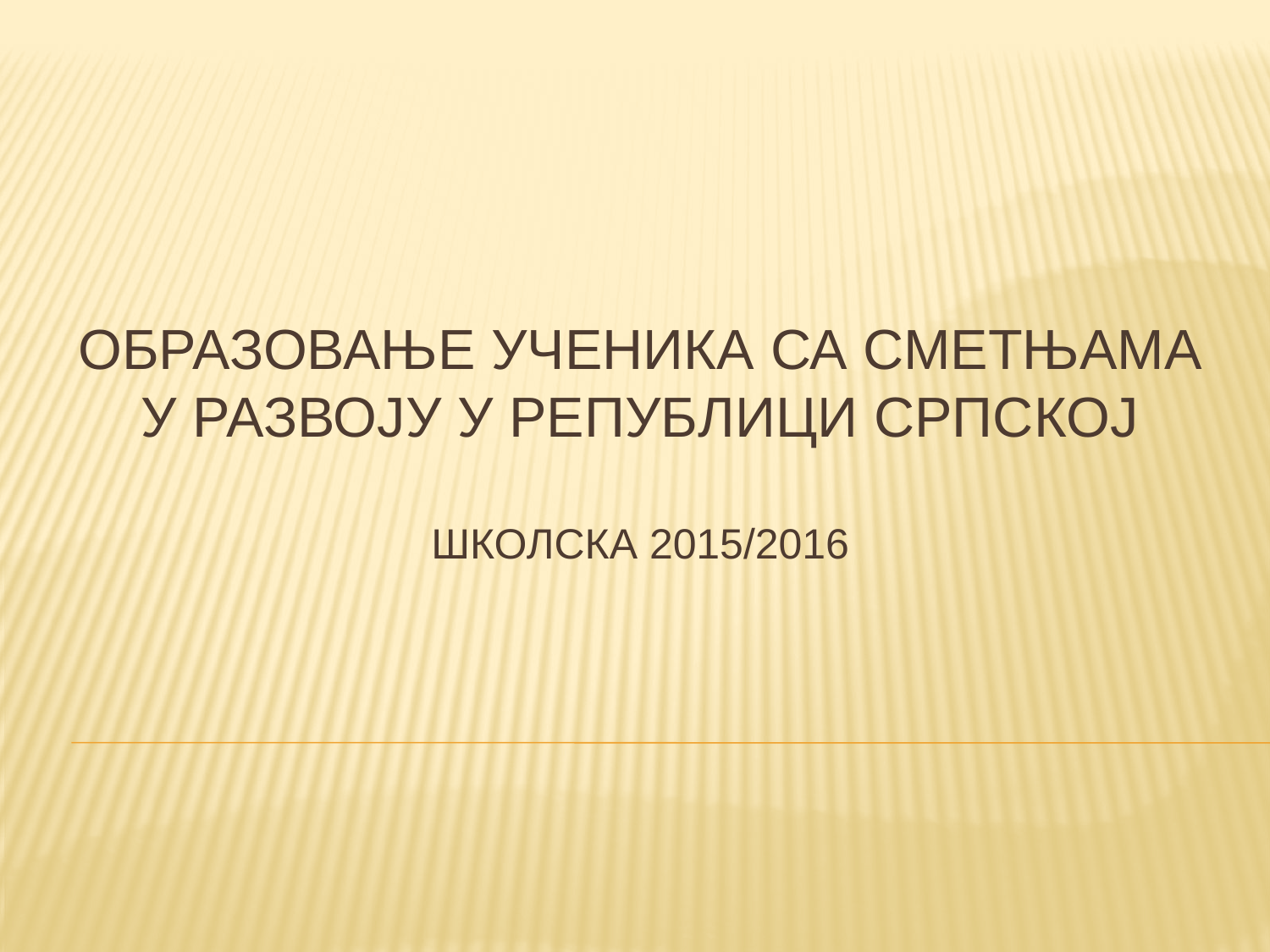

# образовање Ученика са сметњама у развоју у Републици Српској школска 2015/2016